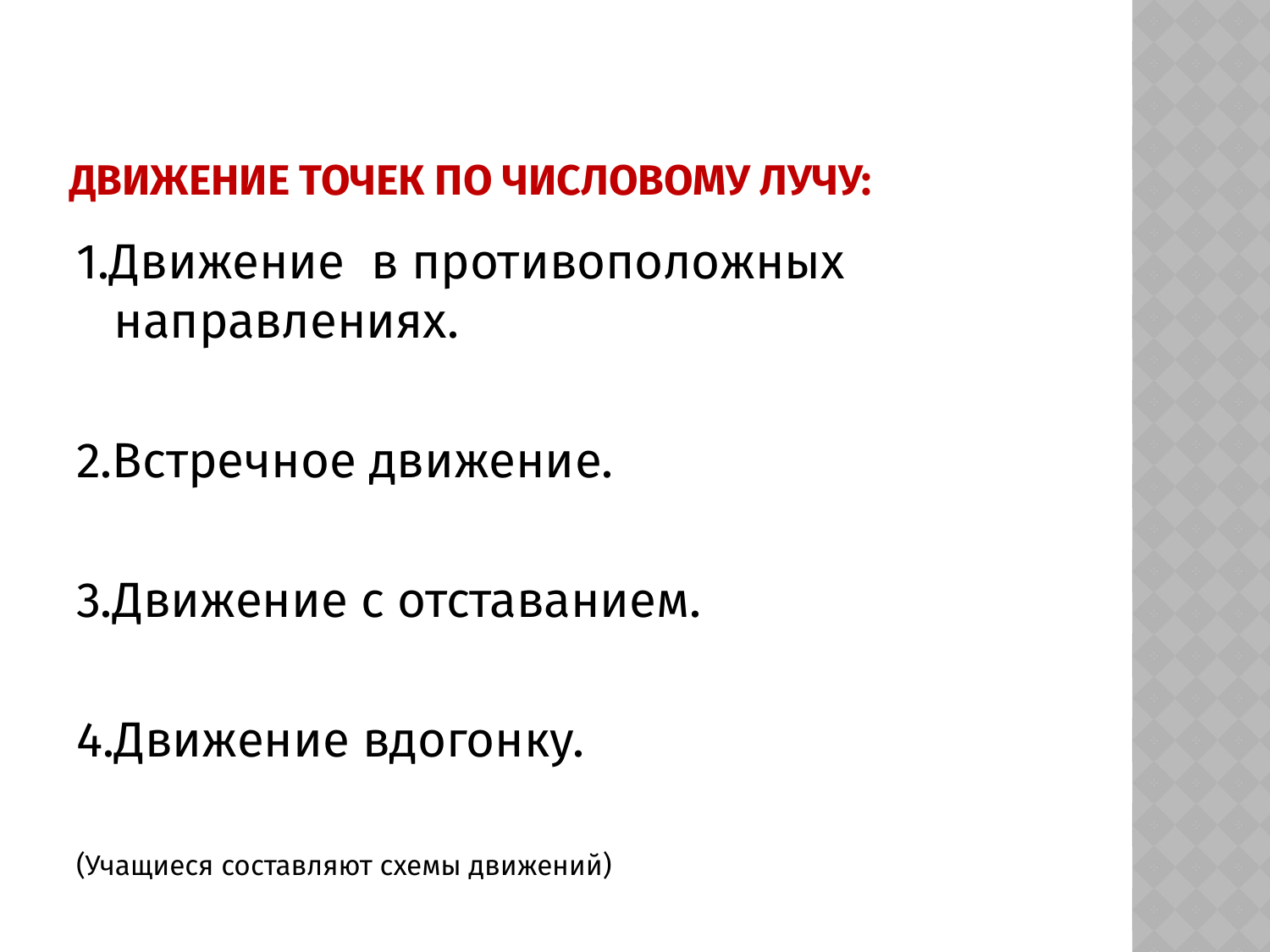

# Движение точек по числовому лучу:
1.Движение  в противоположных направлениях.

2.Встречное движение.

3.Движение с отставанием.

4.Движение вдогонку.

(Учащиеся составляют схемы движений)